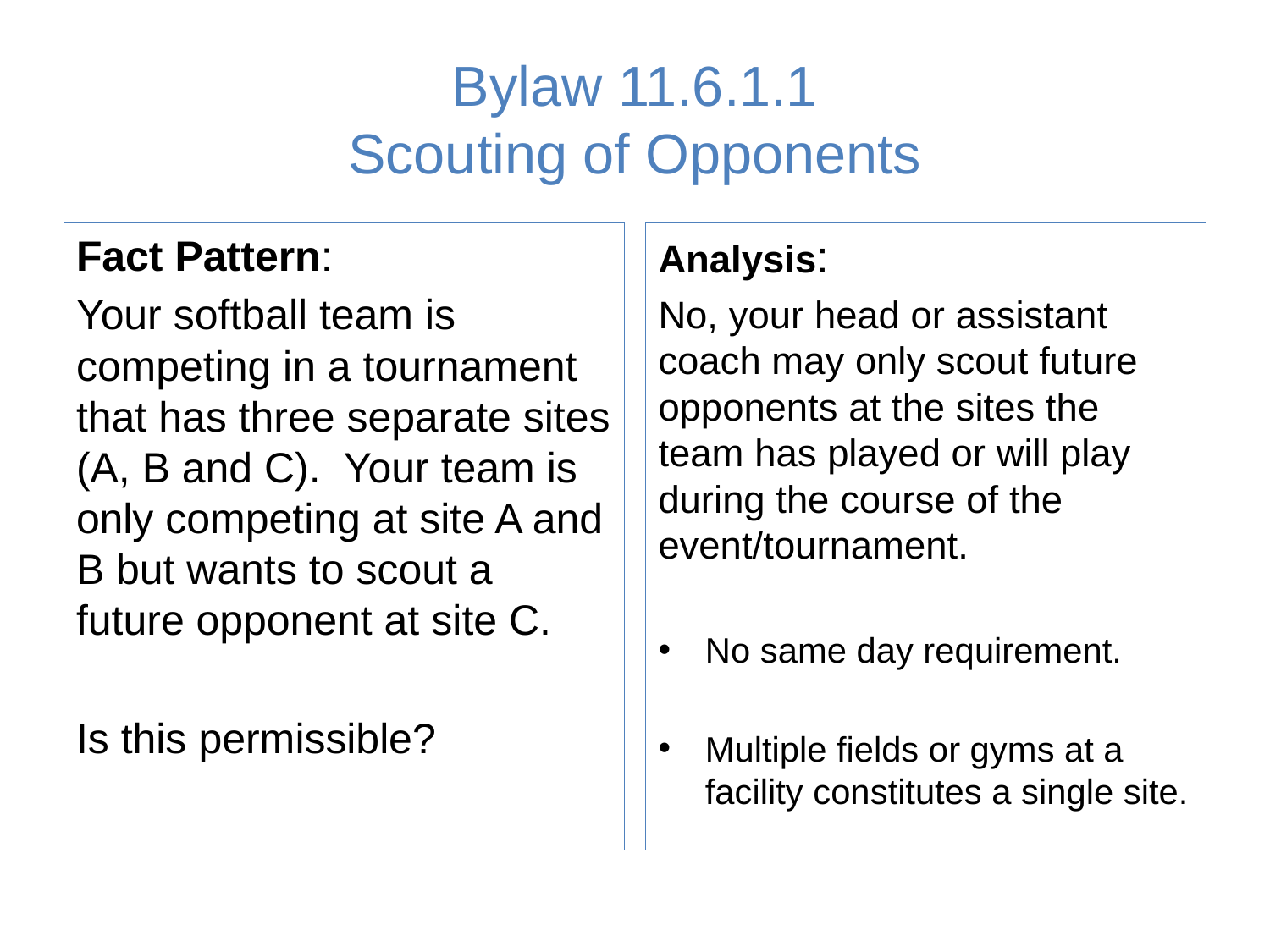

# Bylaw 11.6.1.1 Scouting of Opponents
Fact Pattern:
Your softball team is competing in a tournament that has three separate sites (A, B and C).  Your team is only competing at site A and B but wants to scout a future opponent at site C.

Is this permissible?

Analysis:
No, your head or assistant coach may only scout future opponents at the sites the team has played or will play during the course of the event/tournament.

No same day requirement.

Multiple fields or gyms at a facility constitutes a single site.